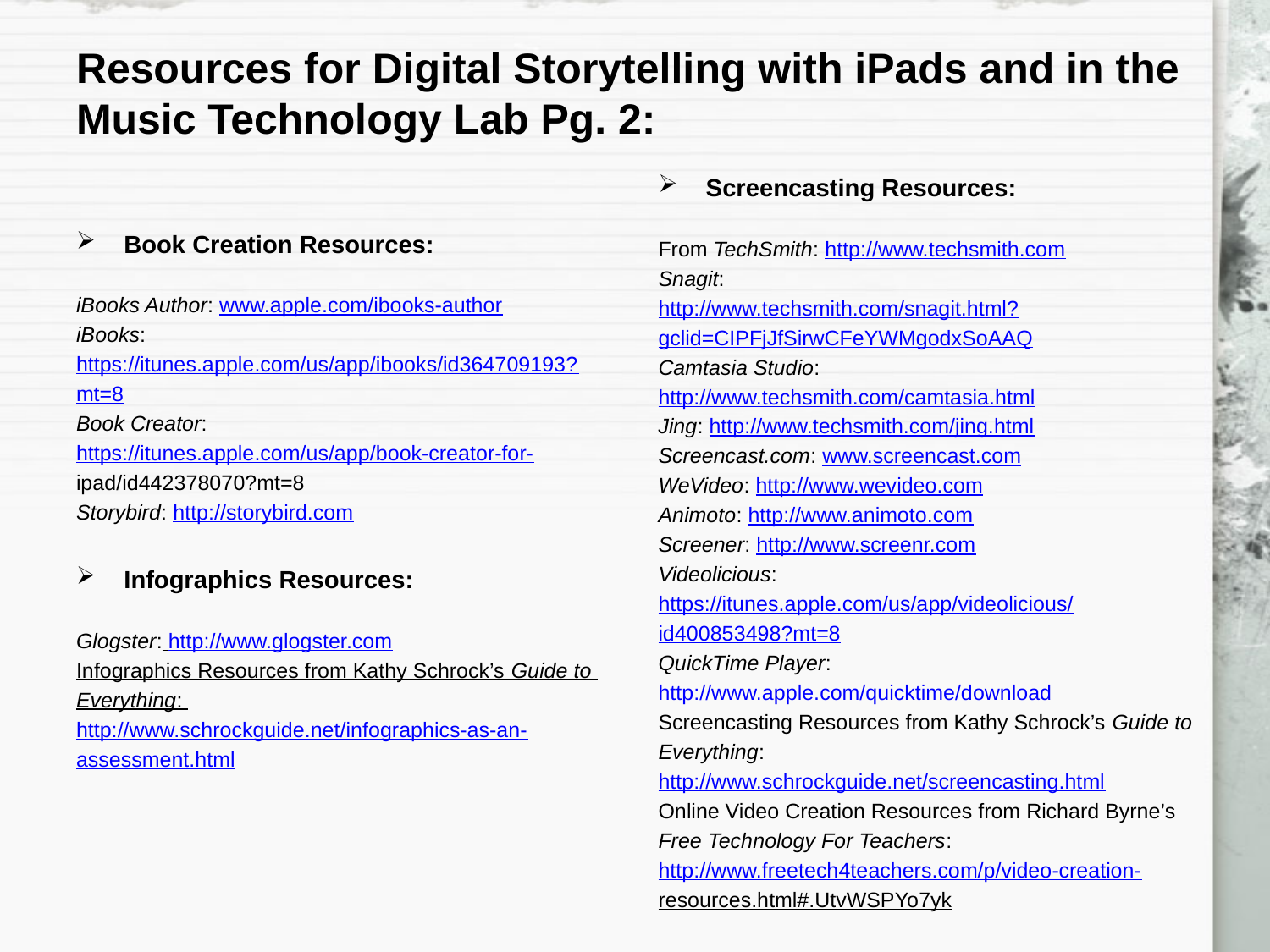

# Resources for Digital Storytelling with iPads and in the Music Technology Lab Pg. 2:
Screencasting Resources:

From TechSmith: http://www.techsmith.com
Snagit:
http://www.techsmith.com/snagit.html?
gclid=CIPFjJfSirwCFeYWMgodxSoAAQ
Camtasia Studio:
http://www.techsmith.com/camtasia.html
Jing: http://www.techsmith.com/jing.html
Screencast.com: www.screencast.com
WeVideo: http://www.wevideo.com
Animoto: http://www.animoto.com
Screener: http://www.screenr.com
Videolicious:
https://itunes.apple.com/us/app/videolicious/
id400853498?mt=8
QuickTime Player:
http://www.apple.com/quicktime/download
Screencasting Resources from Kathy Schrock’s Guide to
Everything:
http://www.schrockguide.net/screencasting.html
Online Video Creation Resources from Richard Byrne’s
Free Technology For Teachers:
http://www.freetech4teachers.com/p/video-creation-
resources.html#.UtvWSPYo7yk
Book Creation Resources:

iBooks Author: www.apple.com/ibooks-author
iBooks:
https://itunes.apple.com/us/app/ibooks/id364709193?
mt=8
Book Creator:
https://itunes.apple.com/us/app/book-creator-for-
ipad/id442378070?mt=8
Storybird: http://storybird.com

Infographics Resources:

Glogster: http://www.glogster.com
Infographics Resources from Kathy Schrock’s Guide to
Everything:
http://www.schrockguide.net/infographics-as-an-
assessment.html